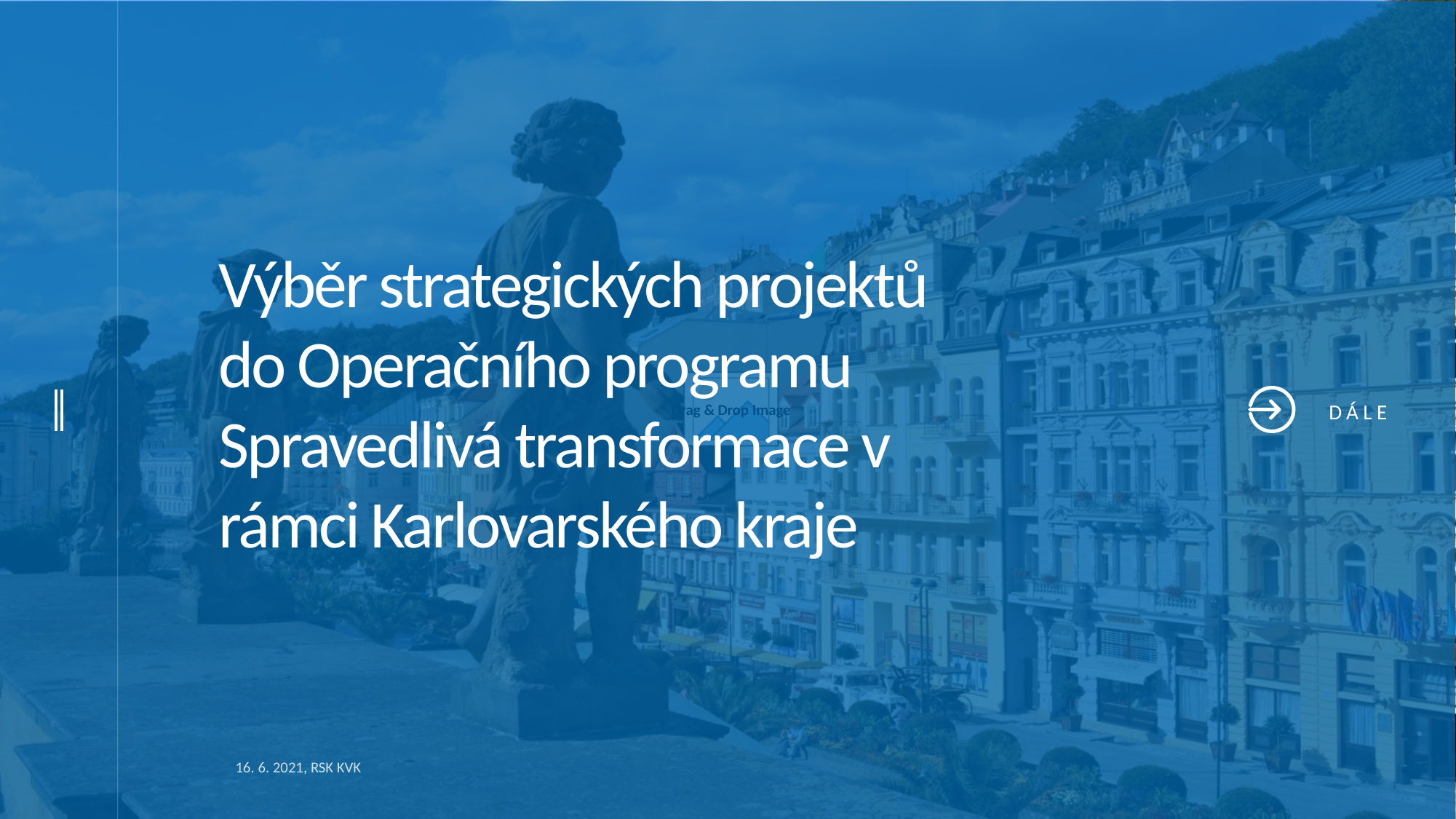

Výběr strategických projektů do Operačního programu Spravedlivá transformace v rámci Karlovarského kraje
DÁLE

16. 6. 2021, RSK KVK
1